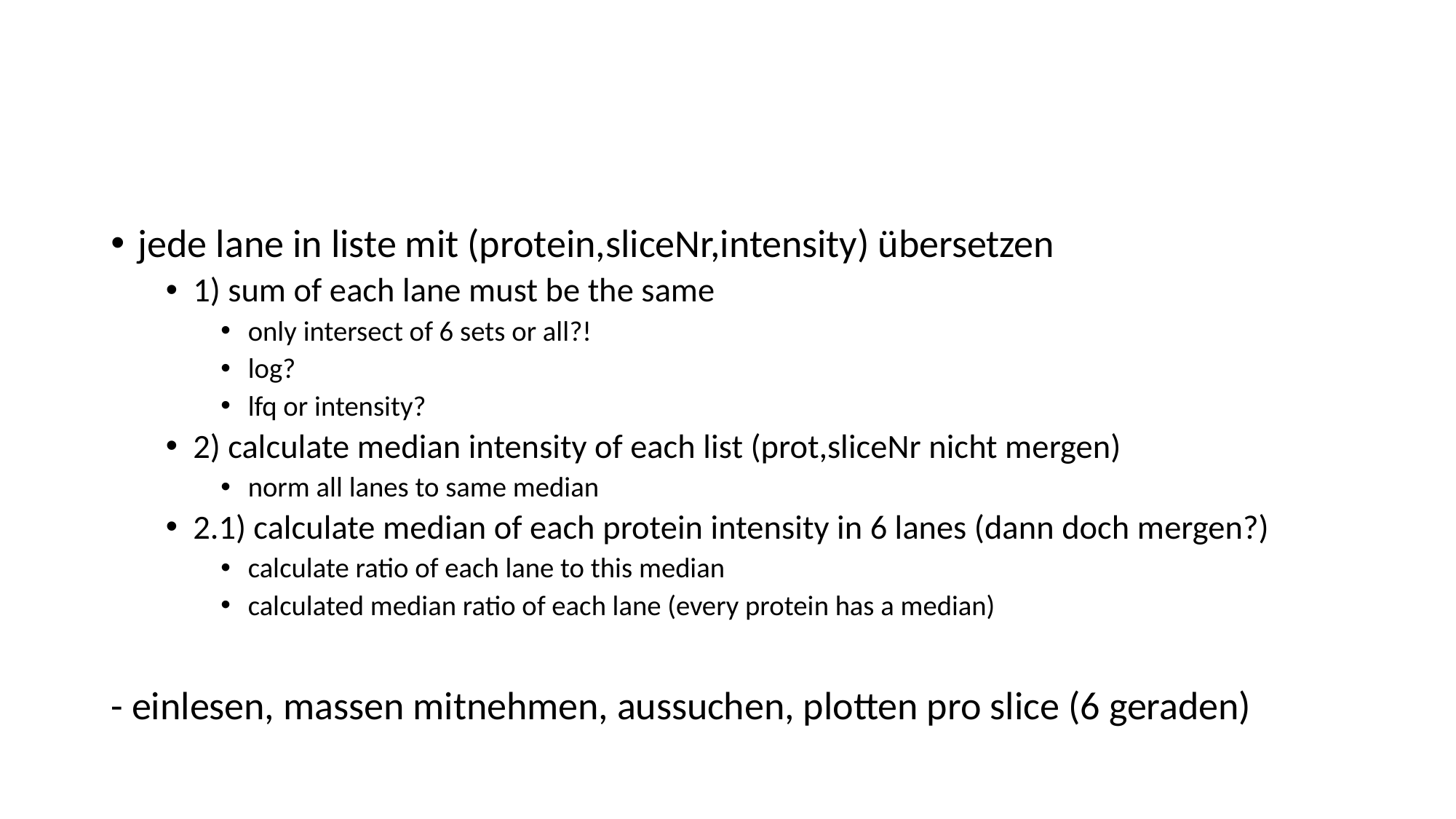

#
jede lane in liste mit (protein,sliceNr,intensity) übersetzen
1) sum of each lane must be the same
only intersect of 6 sets or all?!
log?
lfq or intensity?
2) calculate median intensity of each list (prot,sliceNr nicht mergen)
norm all lanes to same median
2.1) calculate median of each protein intensity in 6 lanes (dann doch mergen?)
calculate ratio of each lane to this median
calculated median ratio of each lane (every protein has a median)

- einlesen, massen mitnehmen, aussuchen, plotten pro slice (6 geraden)